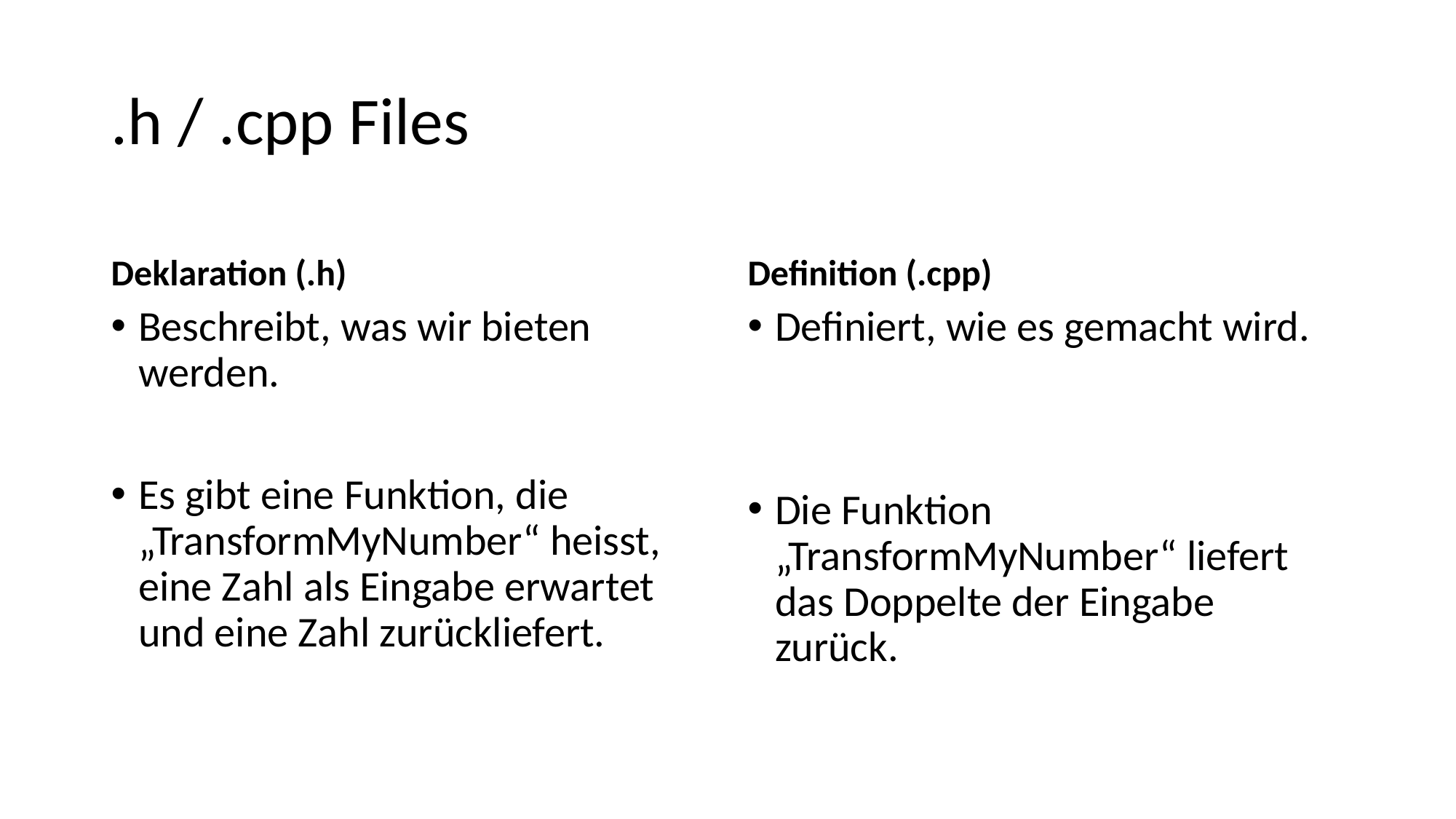

# .h / .cpp Files
Deklaration (.h)
Definition (.cpp)
Beschreibt, was wir bieten werden.

Es gibt eine Funktion, die „TransformMyNumber“ heisst, eine Zahl als Eingabe erwartet und eine Zahl zurückliefert.

Definiert, wie es gemacht wird.

Die Funktion „TransformMyNumber“ liefert das Doppelte der Eingabe zurück.